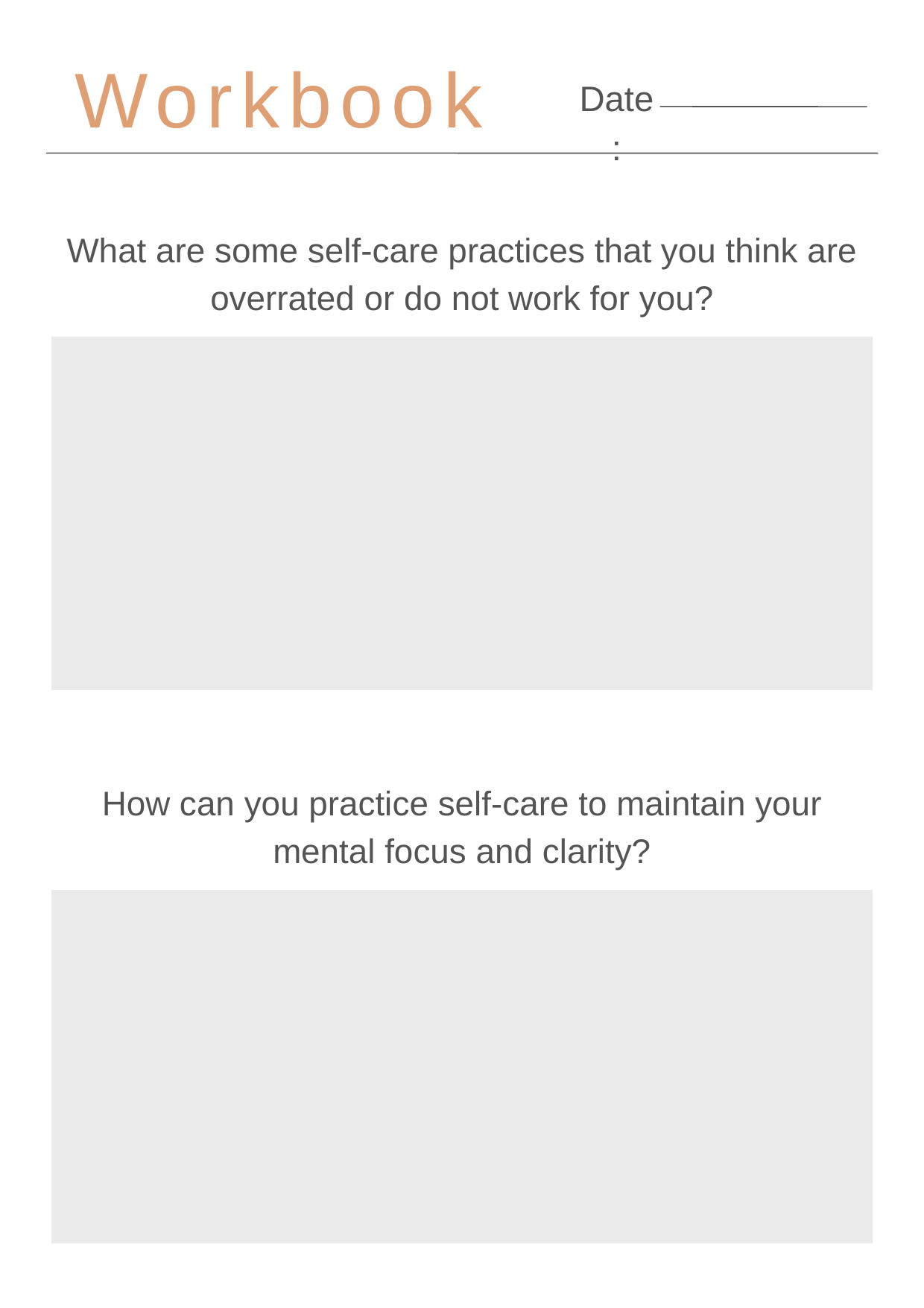

Workbook
Date:

What are some self-care practices that you think are overrated or do not work for you?

How can you practice self-care to maintain your mental focus and clarity?